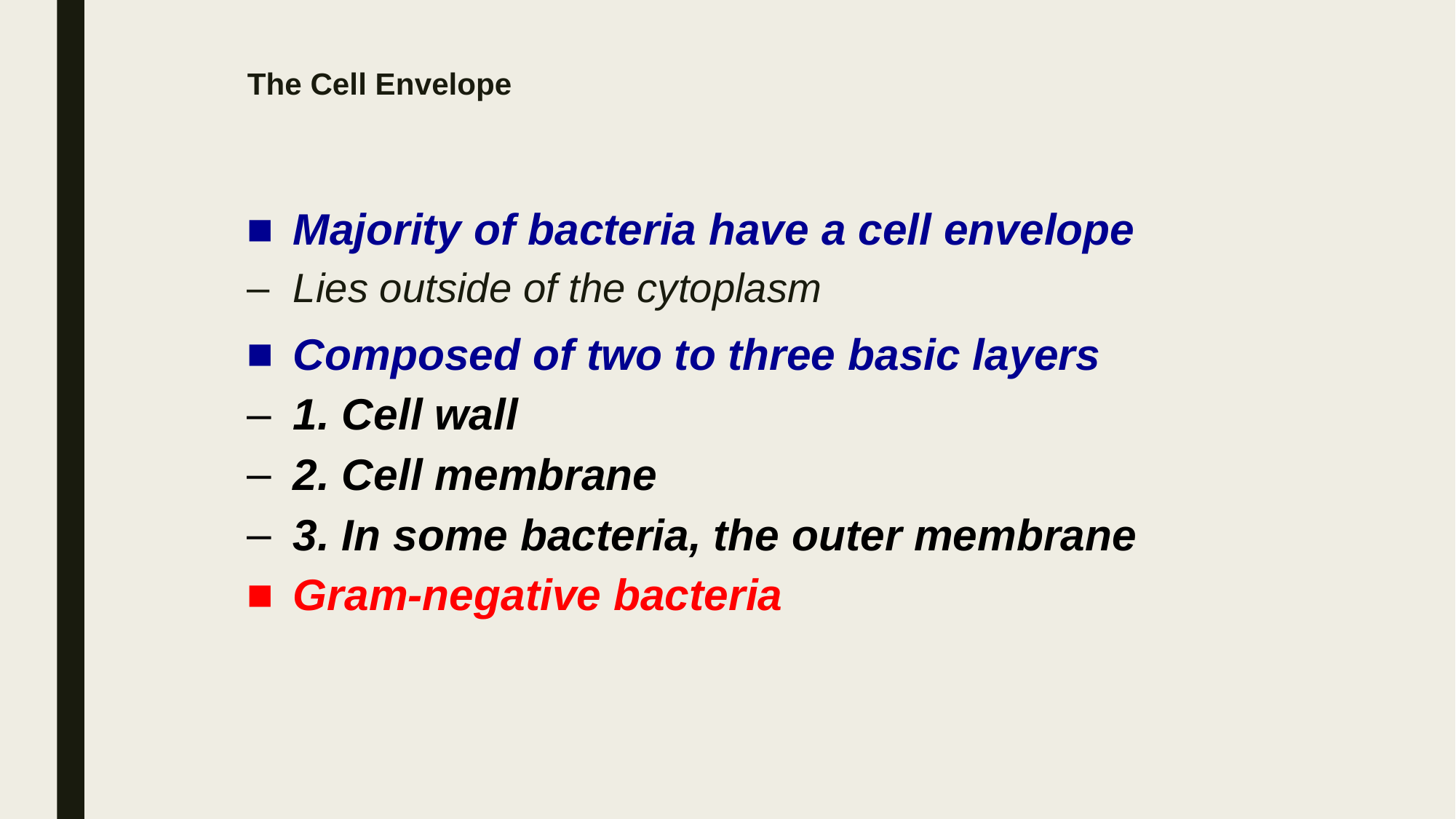

# The Cell Envelope
Majority of bacteria have a cell envelope
Lies outside of the cytoplasm
Composed of two to three basic layers
1. Cell wall
2. Cell membrane
3. In some bacteria, the outer membrane
Gram-negative bacteria